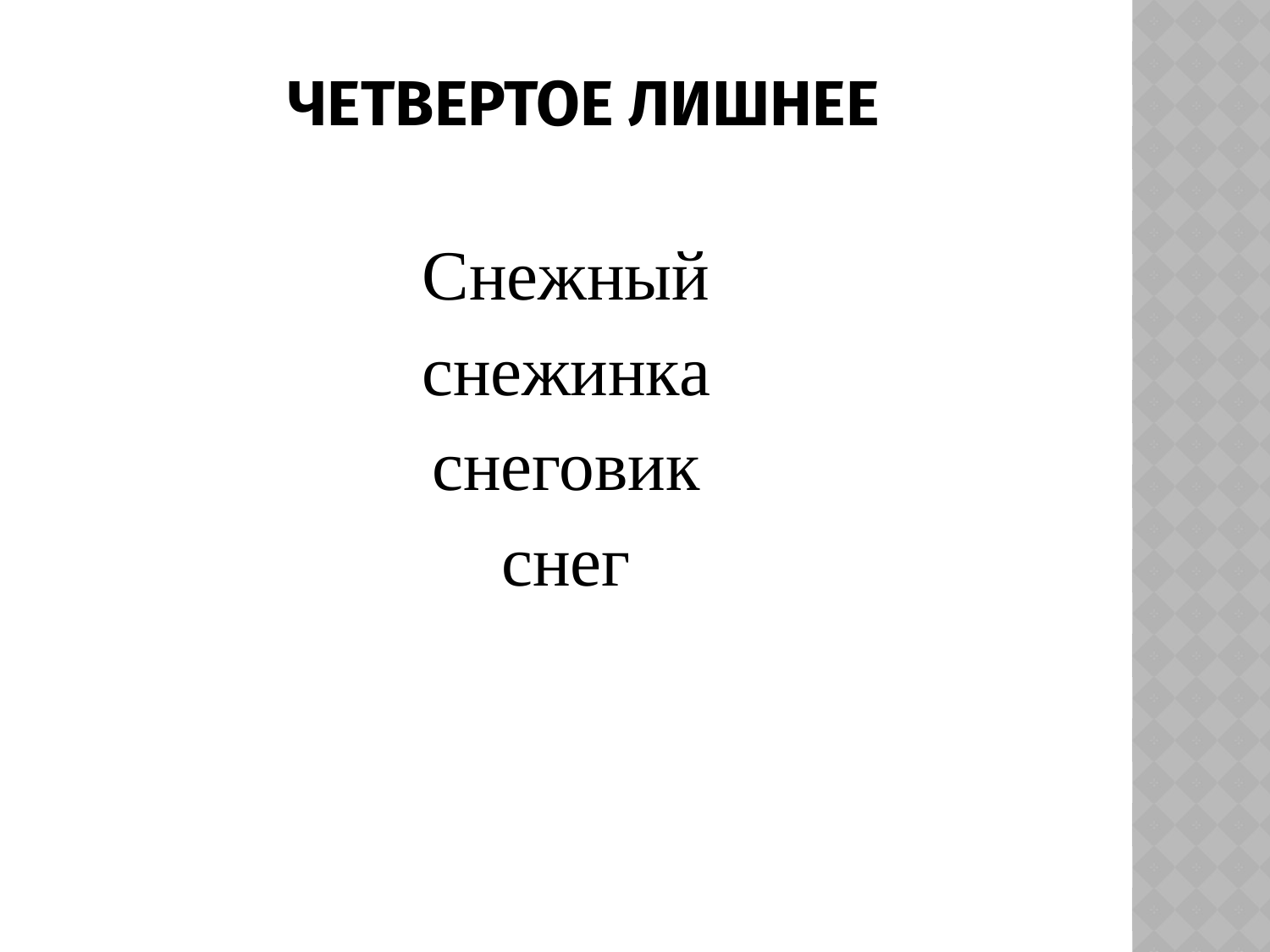

# Четвертое лишнее
Снежный
снежинка
снеговик
снег